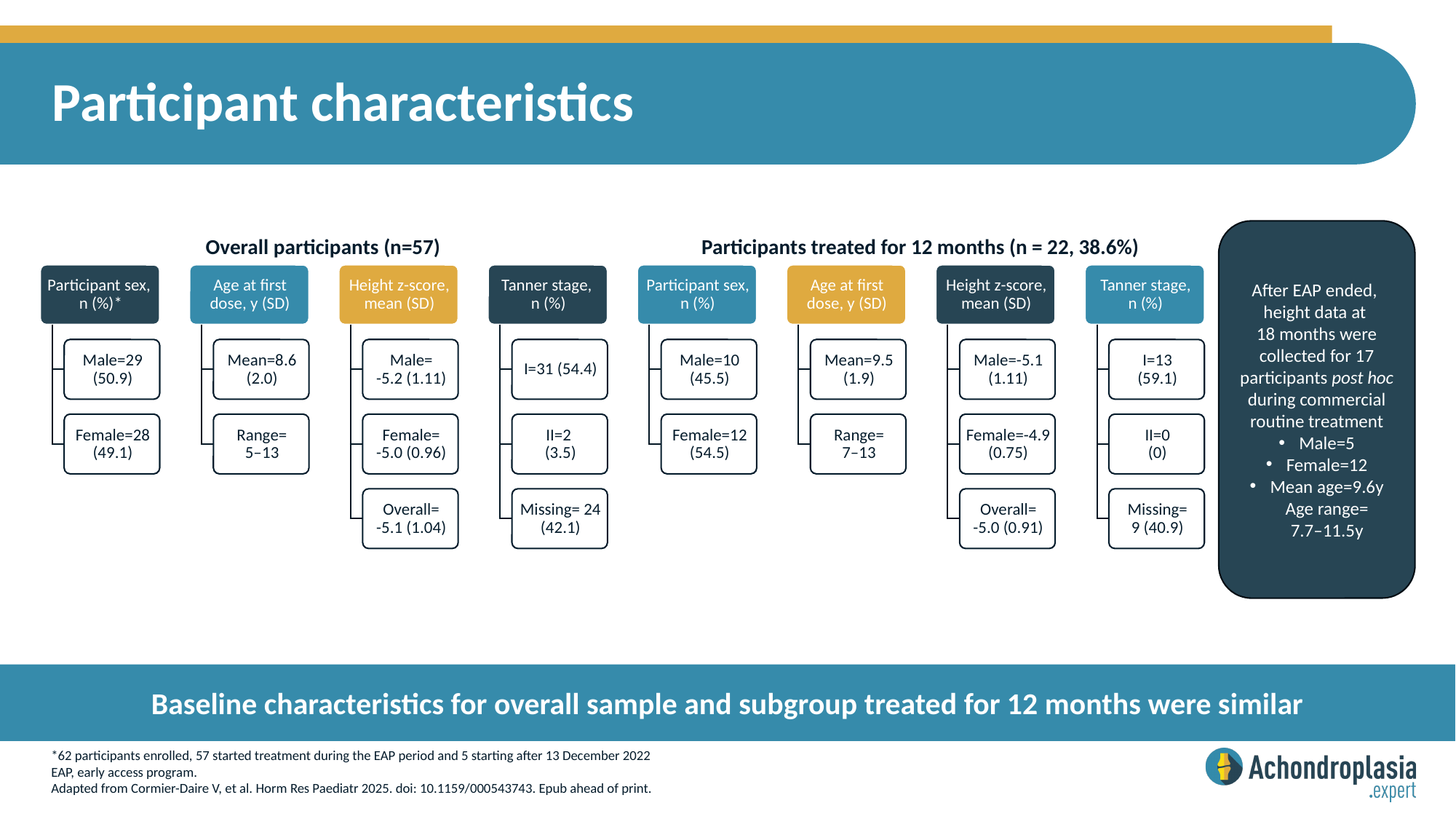

# Participant characteristics
Participant sex,
n (%)*
Male=29 (50.9)
Female=28 (49.1)
Age at first dose, y (SD)
Mean=8.6 (2.0)
Range=
5–13
Height z-score, mean (SD)
Male=
-5.2 (1.11)
Female=
-5.0 (0.96)
Overall=
-5.1 (1.04)
Tanner stage,
n (%)
I=31 (54.4)
II=2
(3.5)
Missing= 24 (42.1)
Participant sex, n (%)
Male=10 (45.5)
Female=12 (54.5)
Age at first dose, y (SD)
Mean=9.5 (1.9)
Range=
7–13
Height z-score, mean (SD)
Male=-5.1 (1.11)
Female=-4.9 (0.75)
Overall=
-5.0 (0.91)
Tanner stage,
n (%)
I=13
(59.1)
II=0
(0)
Missing=
9 (40.9)
After EAP ended,
height data at
18 months were collected for 17 participants post hoc during commercial routine treatment
Male=5
Female=12
Mean age=9.6y Age range=
7.7–11.5y
Overall participants (n=57)
Participants treated for 12 months (n = 22, 38.6%)
Baseline characteristics for overall sample and subgroup treated for 12 months were similar
*62 participants enrolled, 57 started treatment during the EAP period and 5 starting after 13 December 2022
EAP, early access program.
Adapted from Cormier-Daire V, et al. Horm Res Paediatr 2025. doi: 10.1159/000543743. Epub ahead of print.